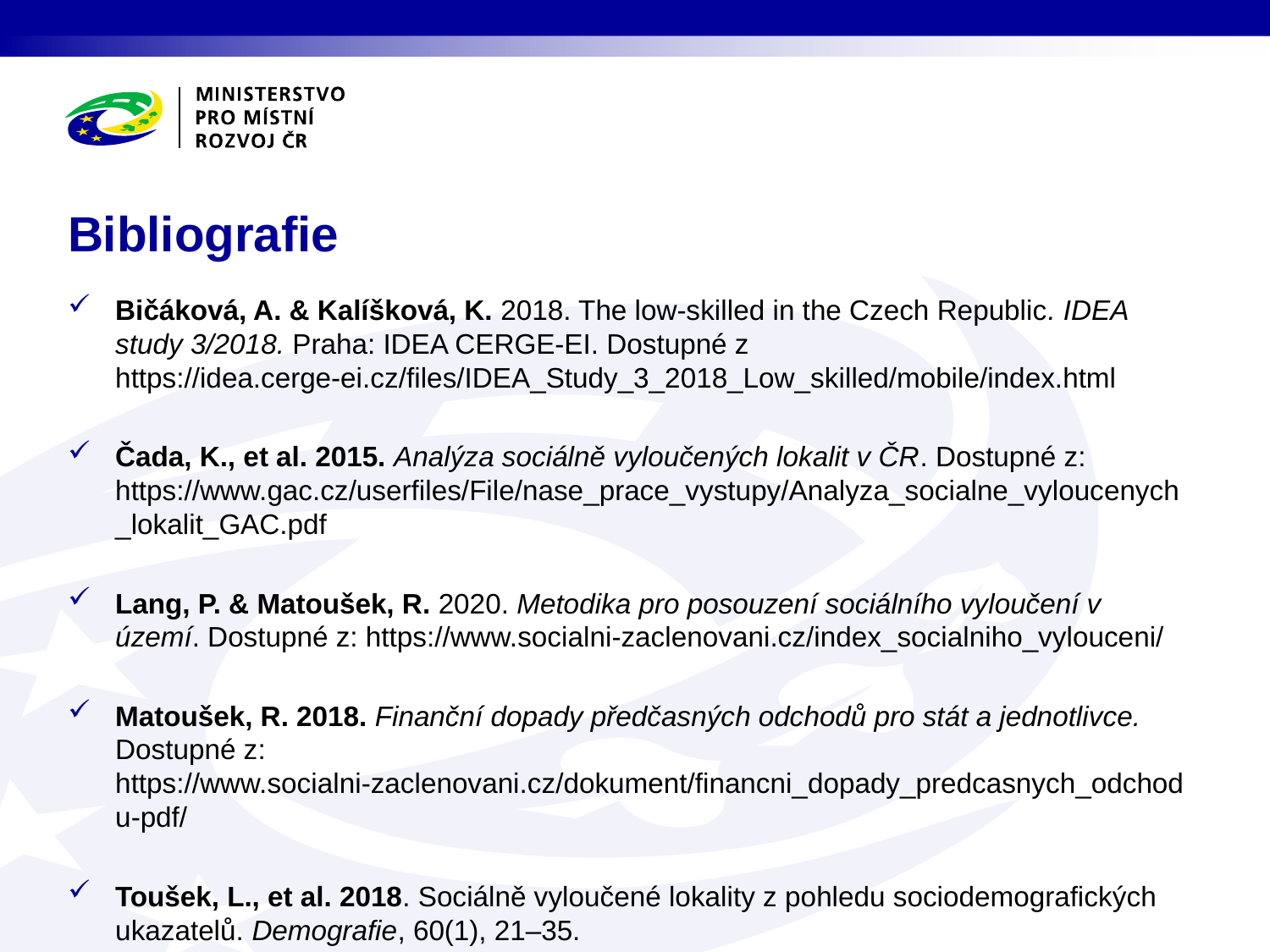

# Bibliografie
Bičáková, A. & Kalíšková, K. 2018. The low-skilled in the Czech Republic. IDEA study 3/2018. Praha: IDEA CERGE-EI. Dostupné z https://idea.cerge-ei.cz/files/IDEA_Study_3_2018_Low_skilled/mobile/index.html

Čada, K., et al. 2015. Analýza sociálně vyloučených lokalit v ČR. Dostupné z: https://www.gac.cz/userfiles/File/nase_prace_vystupy/Analyza_socialne_vyloucenych_lokalit_GAC.pdf

Lang, P. & Matoušek, R. 2020. Metodika pro posouzení sociálního vyloučení v území. Dostupné z: https://www.socialni-zaclenovani.cz/index_socialniho_vylouceni/

Matoušek, R. 2018. Finanční dopady předčasných odchodů pro stát a jednotlivce. Dostupné z: https://www.socialni-zaclenovani.cz/dokument/financni_dopady_predcasnych_odchodu-pdf/

Toušek, L., et al. 2018. Sociálně vyloučené lokality z pohledu sociodemografických ukazatelů. Demografie, 60(1), 21–35.